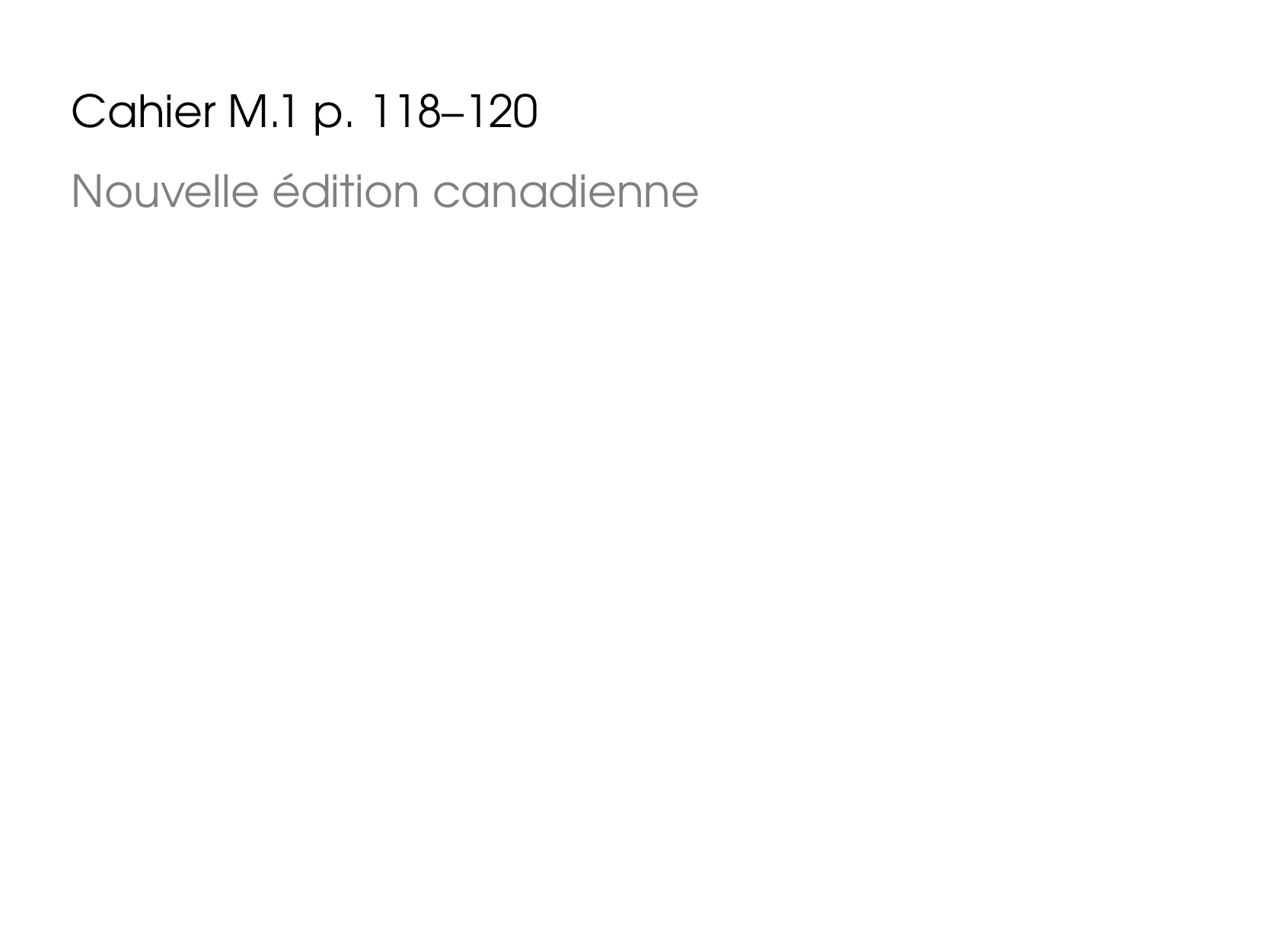

Cahier M.1 p. 118–120
Nouvelle édition canadienne